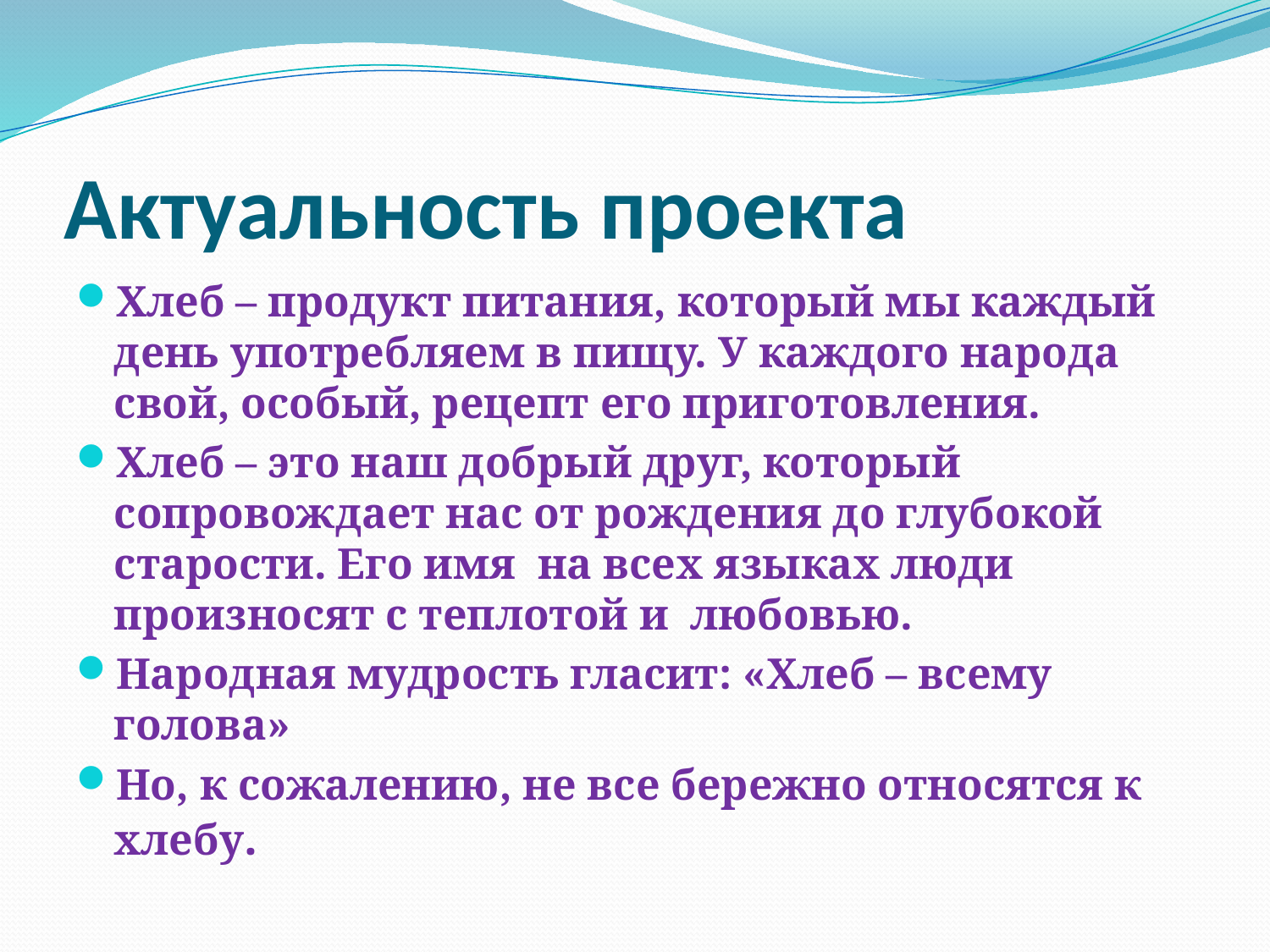

# Актуальность проекта
Хлеб – продукт питания, который мы каждый день употребляем в пищу. У каждого народа свой, особый, рецепт его приготовления.
Хлеб – это наш добрый друг, который сопровождает нас от рождения до глубокой старости. Его имя  на всех языках люди произносят с теплотой и  любовью.
Народная мудрость гласит: «Хлеб – всему голова»
Но, к сожалению, не все бережно относятся к хлебу.